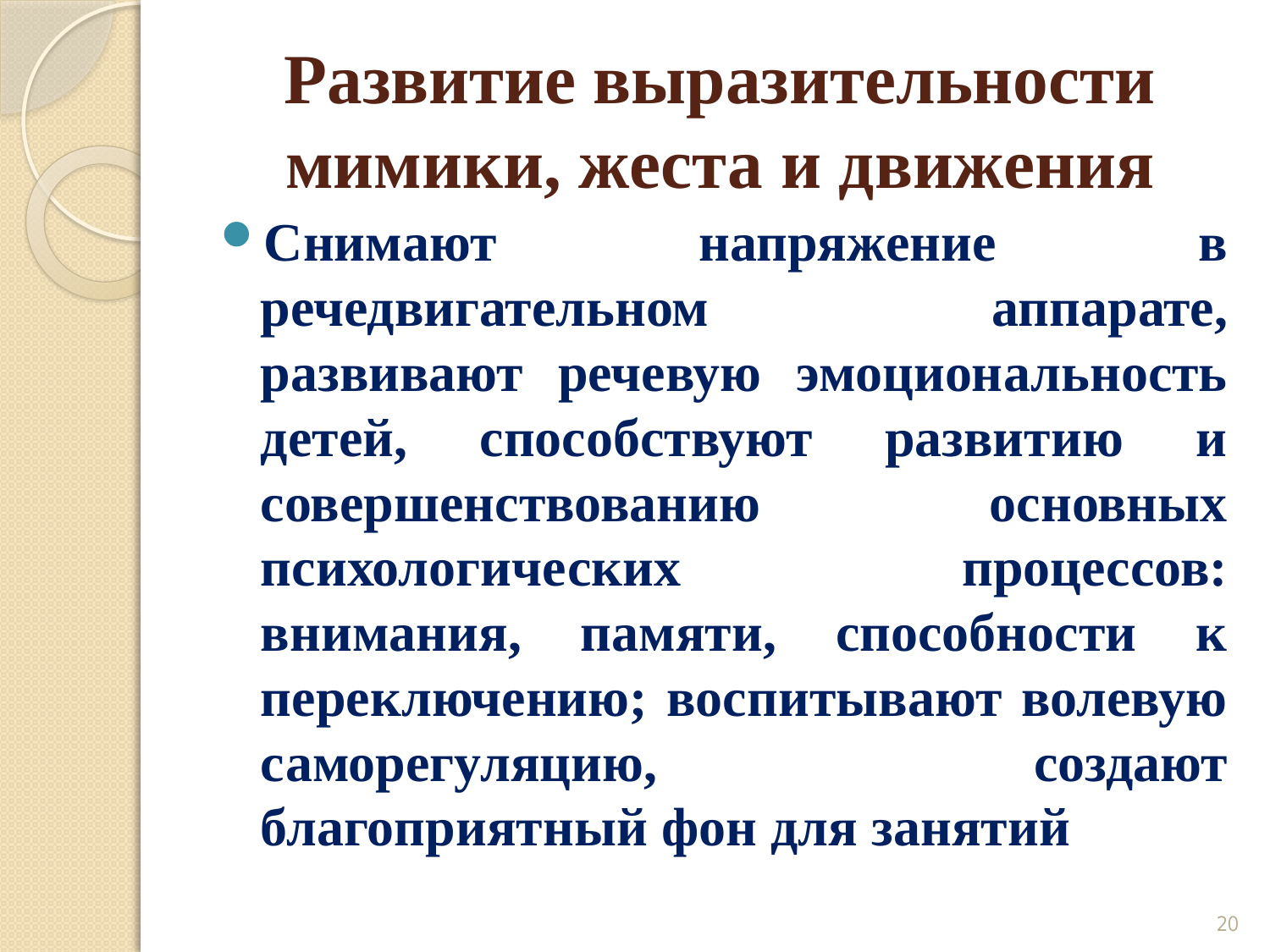

# Развитие выразительности мимики, жеста и движения
Снимают напряжение в речедвигательном аппарате, развивают речевую эмоциональность детей, способствуют развитию и совершенствованию основных психологических процессов: внимания, памяти, способности к переключению; воспитывают волевую саморегуляцию, создают благоприятный фон для занятий
20